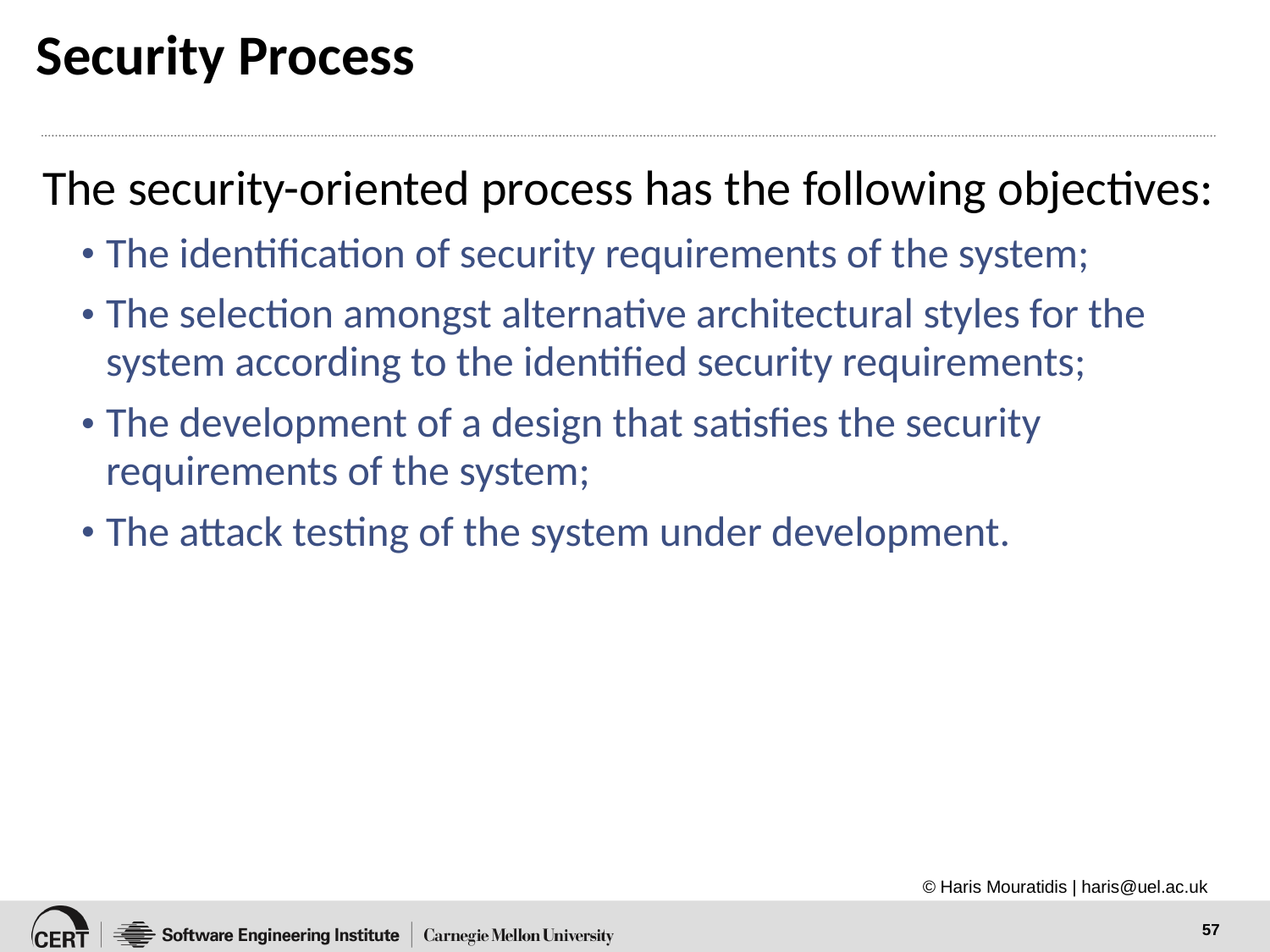

# Security Process
The security-oriented process has the following objectives:
The identification of security requirements of the system;
The selection amongst alternative architectural styles for the system according to the identified security requirements;
The development of a design that satisfies the security requirements of the system;
The attack testing of the system under development.
© Haris Mouratidis | haris@uel.ac.uk